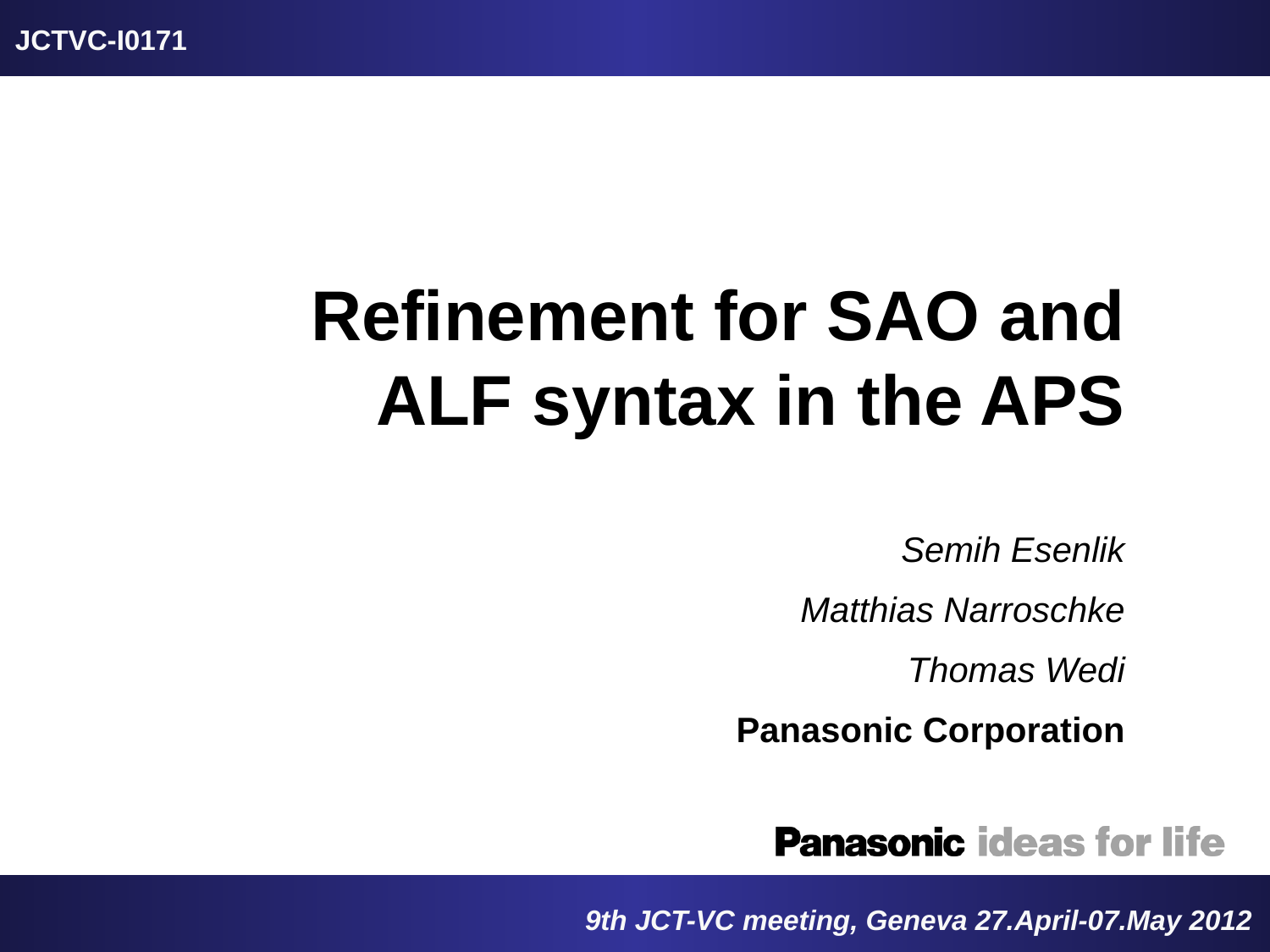

# Refinement for SAO and ALF syntax in the APS
Semih Esenlik
Matthias Narroschke
Thomas Wedi
Panasonic Corporation
9th JCT-VC meeting, Geneva 27.April-07.May 2012